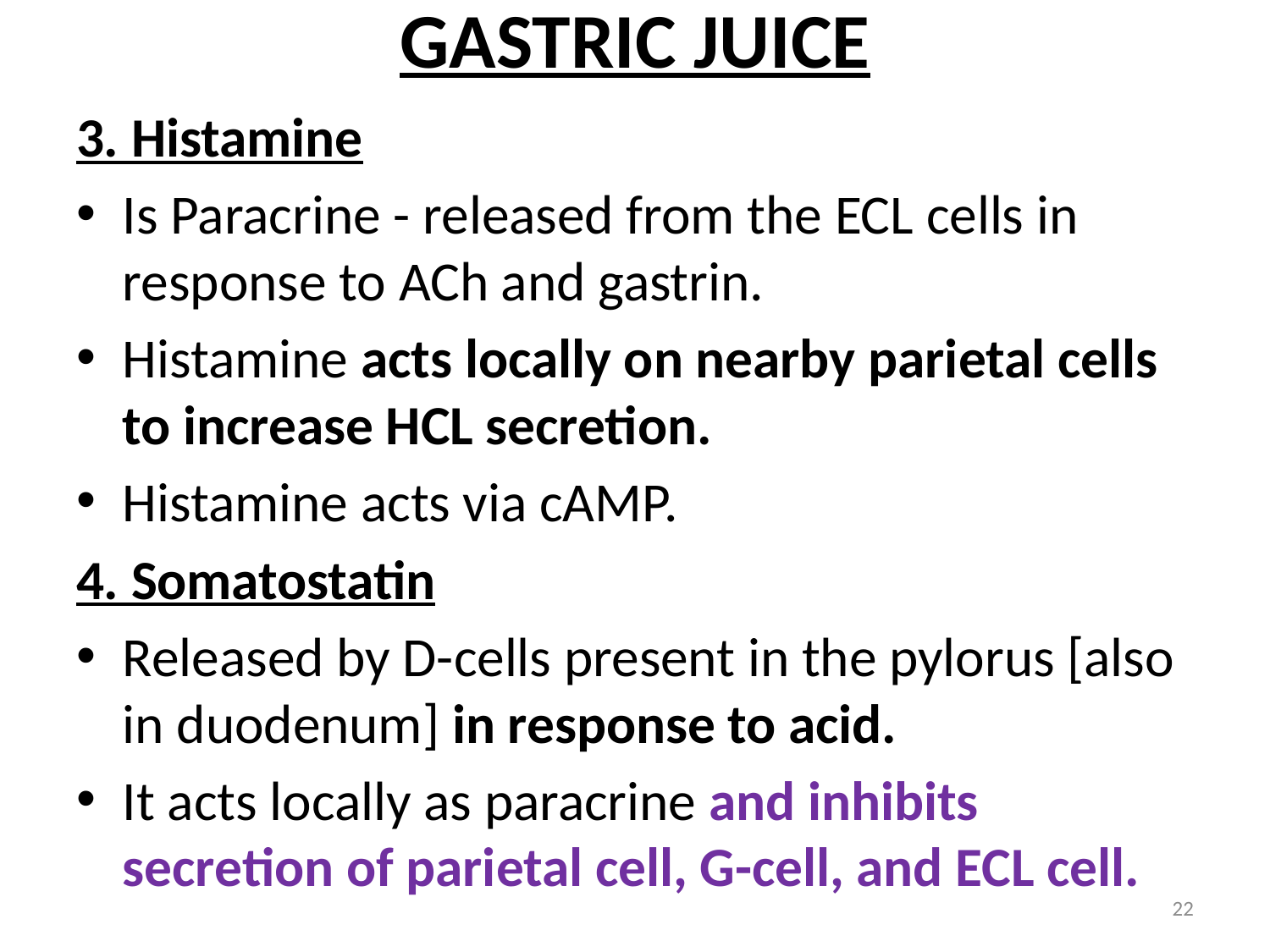

# GASTRIC JUICE
3. Histamine
Is Paracrine - released from the ECL cells in response to ACh and gastrin.
Histamine acts locally on nearby parietal cells to increase HCL secretion.
Histamine acts via cAMP.
4. Somatostatin
Released by D-cells present in the pylorus [also in duodenum] in response to acid.
It acts locally as paracrine and inhibits secretion of parietal cell, G-cell, and ECL cell.
22